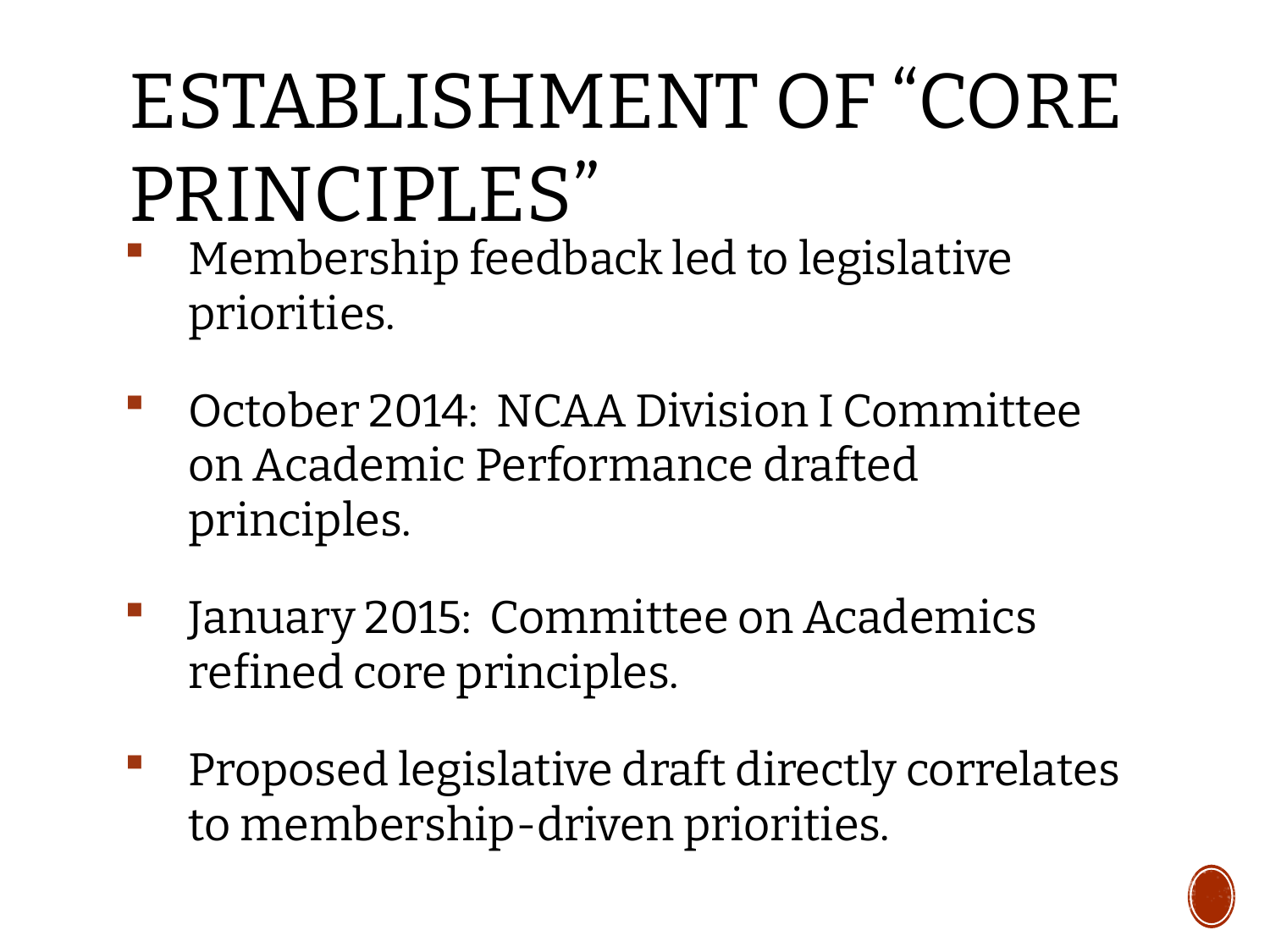

# Establishment of “core Principles”
Membership feedback led to legislative priorities.

October 2014:  NCAA Division I Committee on Academic Performance drafted principles.

January 2015:  Committee on Academics refined core principles.

Proposed legislative draft directly correlates to membership-driven priorities.